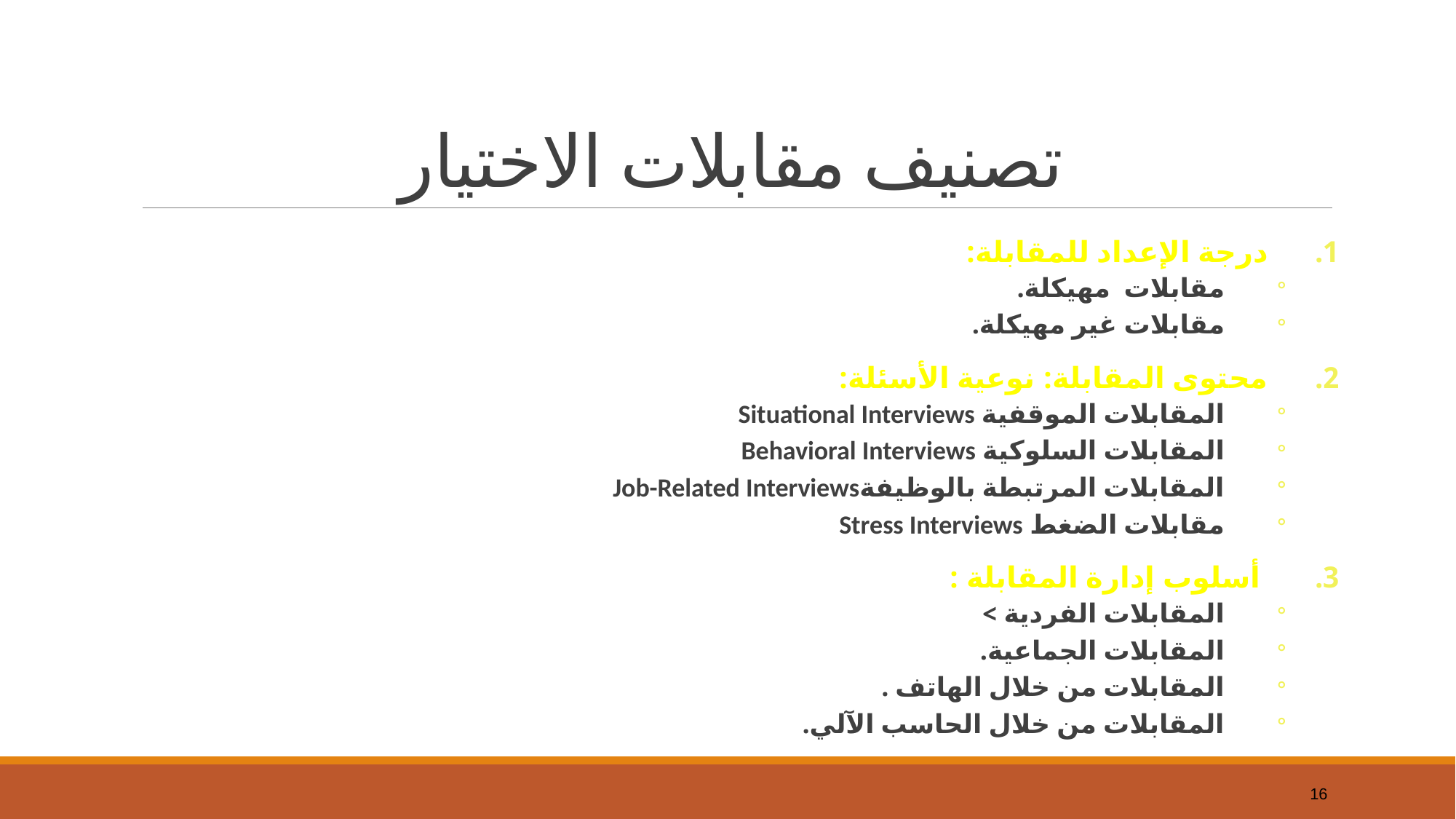

# تصنيف مقابلات الاختيار
درجة الإعداد للمقابلة:
مقابلات  مهيكلة.
مقابلات غير مهيكلة.
محتوى المقابلة: نوعية الأسئلة:
المقابلات الموقفية Situational Interviews
المقابلات السلوكية Behavioral Interviews
المقابلات المرتبطة بالوظيفةJob-Related Interviews
مقابلات الضغط Stress Interviews
 أسلوب إدارة المقابلة :
المقابلات الفردية >
المقابلات الجماعية.
المقابلات من خلال الهاتف .
المقابلات من خلال الحاسب الآلي.
16